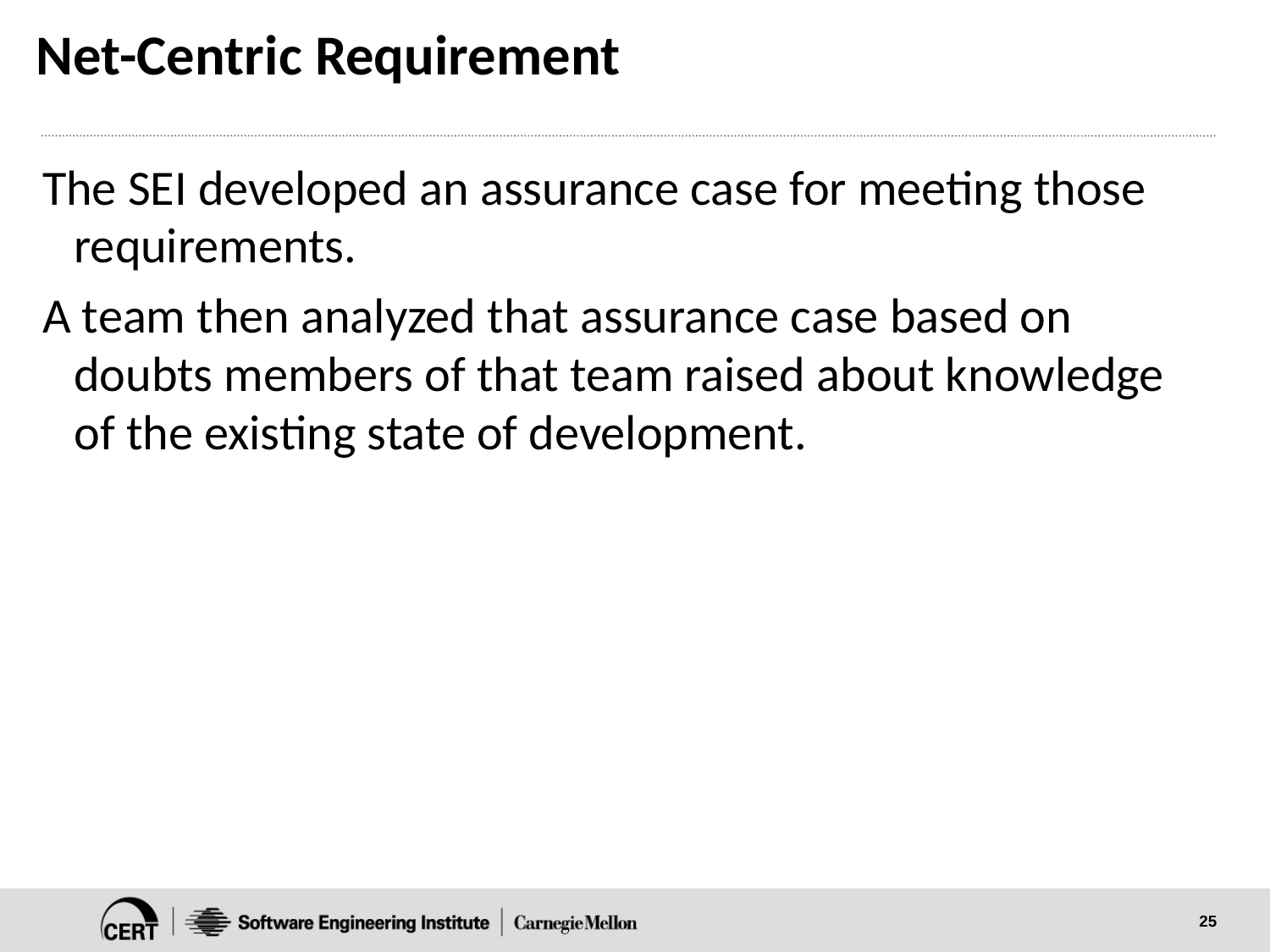

# Net-Centric Requirement
The SEI developed an assurance case for meeting those requirements.
A team then analyzed that assurance case based on doubts members of that team raised about knowledge of the existing state of development.